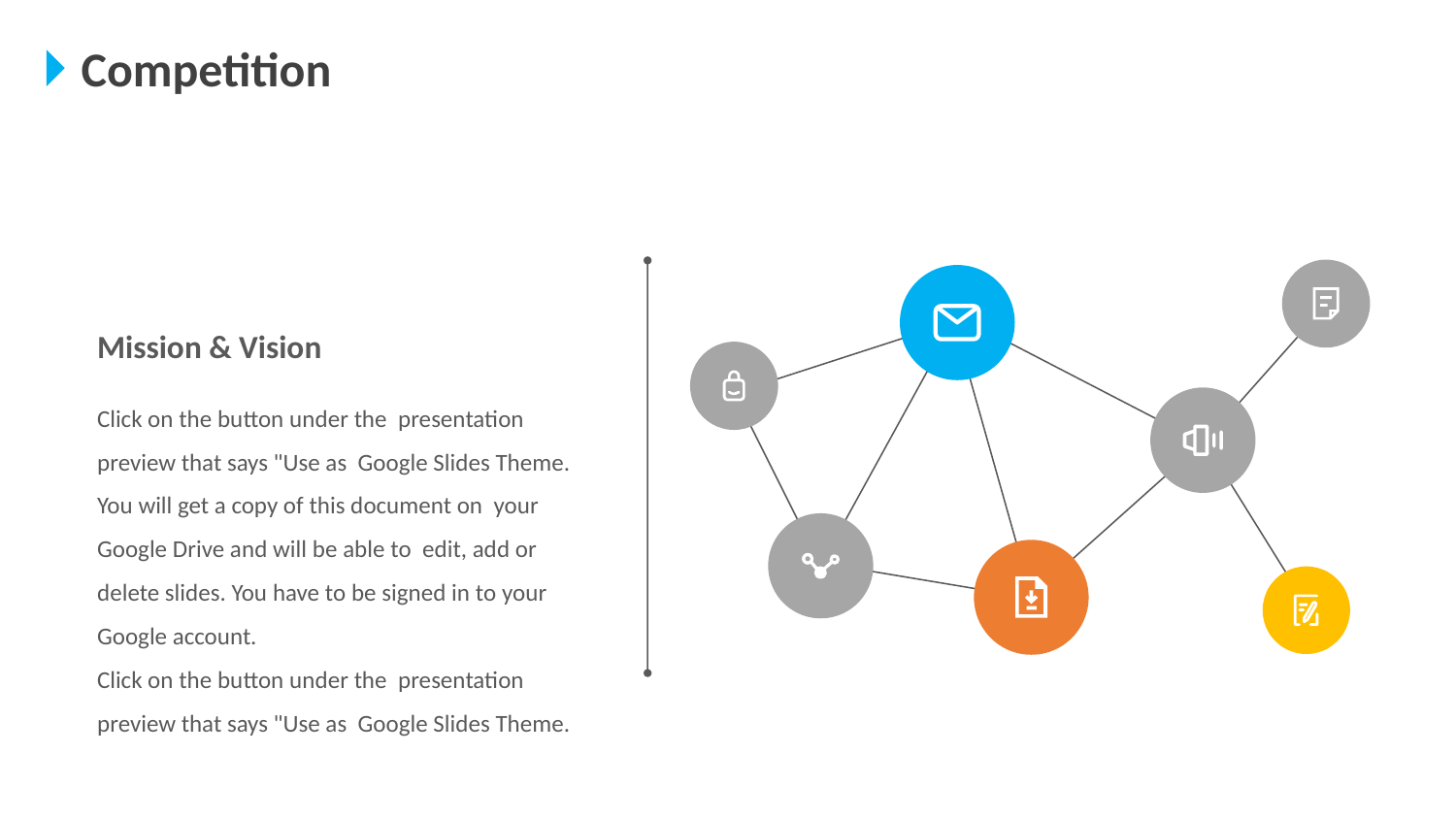

Competition

Mission & Vision

Click on the button under the  presentation preview that says "Use as  Google Slides Theme. You will get a copy of this document on  your Google Drive and will be able to  edit, add or delete slides. You have to be signed in to your  Google account.
Click on the button under the  presentation preview that says "Use as  Google Slides Theme.